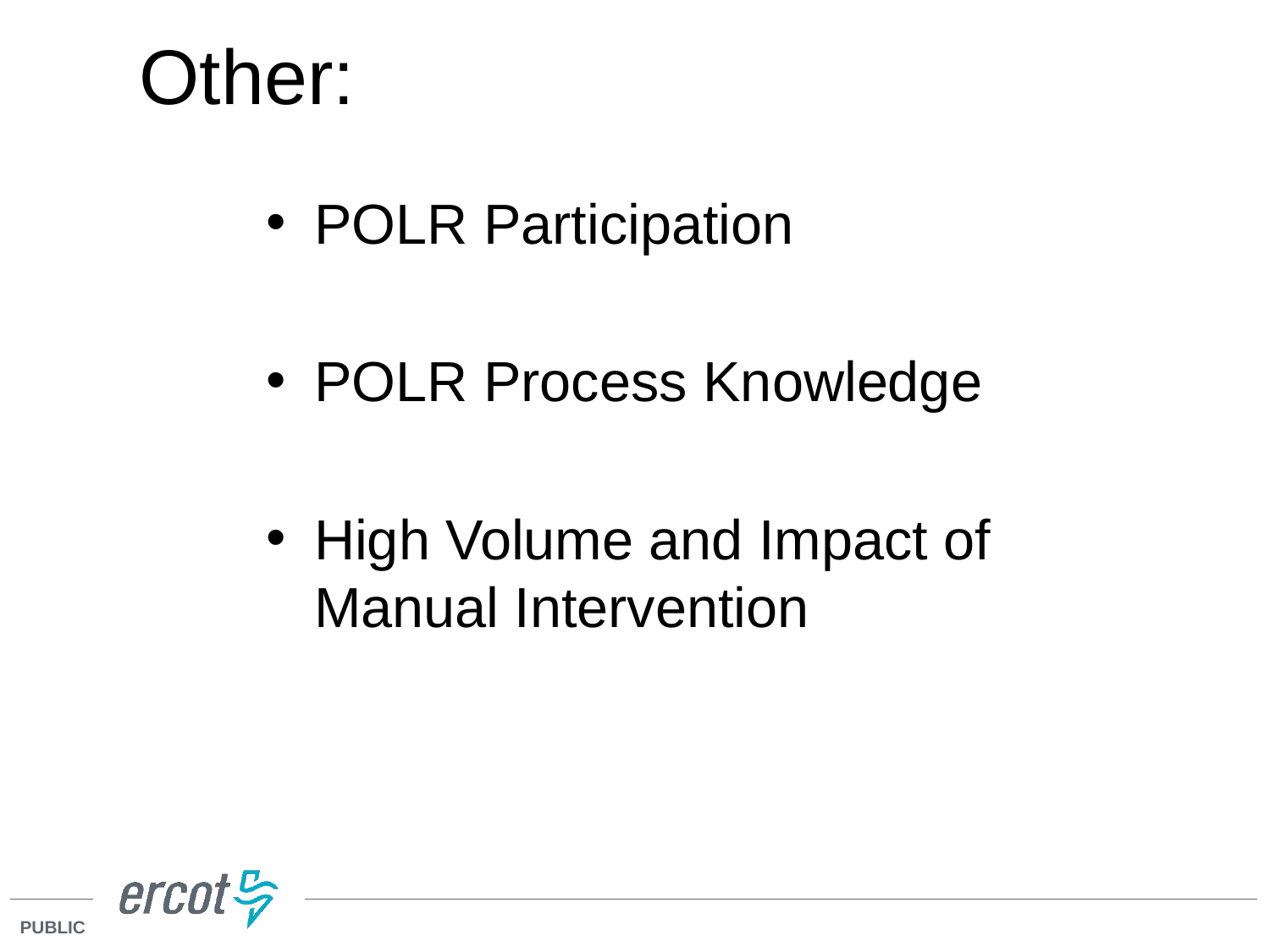

Other:

POLR Participation

POLR Process Knowledge

High Volume and Impact of Manual Intervention